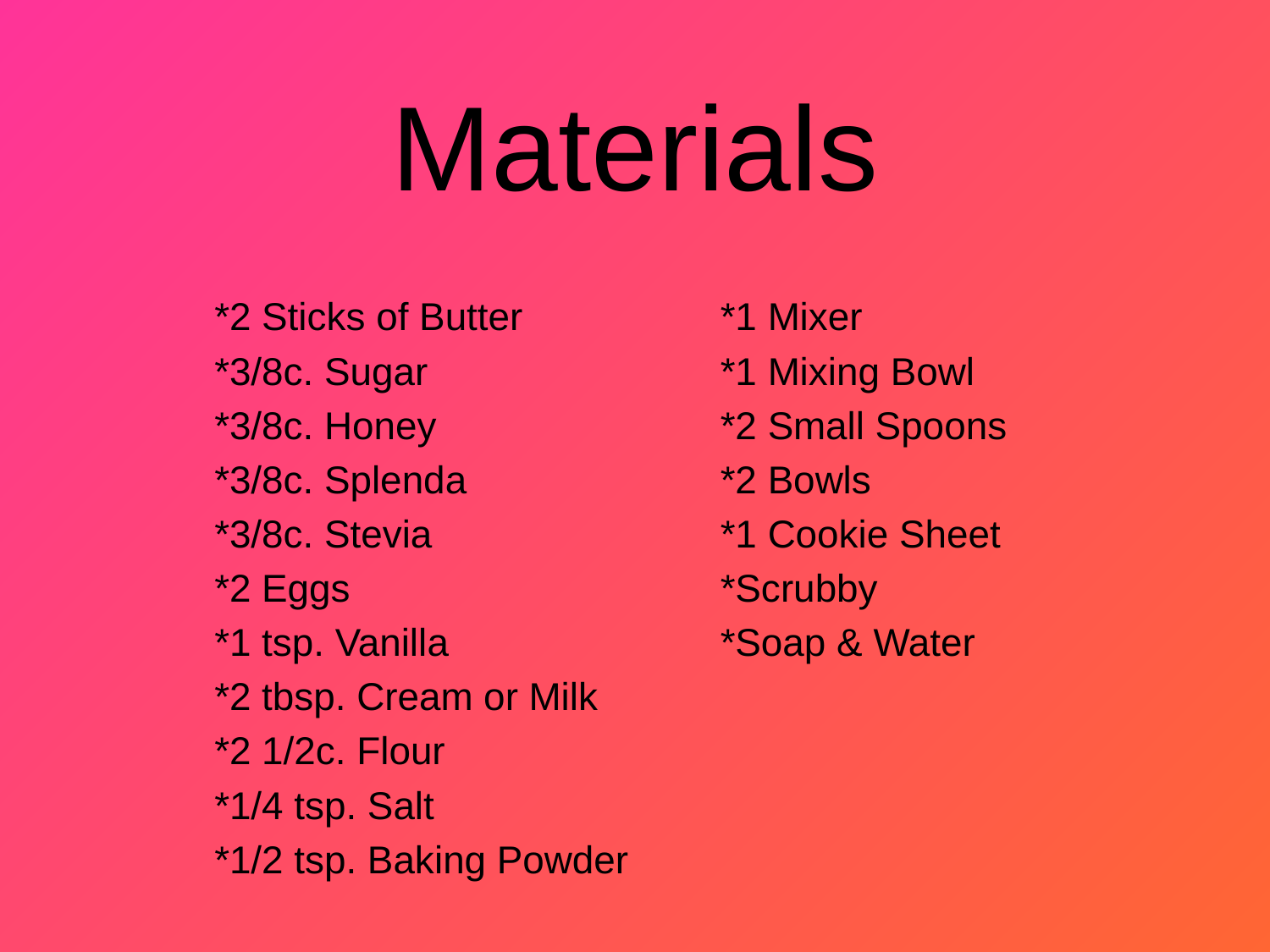

# Materials
   *2 Sticks of Butter
   *3/8c. Sugar
   *3/8c. Honey
   *3/8c. Splenda
   *3/8c. Stevia
   *2 Eggs
   *1 tsp. Vanilla
   *2 tbsp. Cream or Milk
   *2 1/2c. Flour
   *1/4 tsp. Salt
   *1/2 tsp. Baking Powder
   *1 Mixer
   *1 Mixing Bowl
   *2 Small Spoons
   *2 Bowls
   *1 Cookie Sheet
   *Scrubby
   *Soap & Water